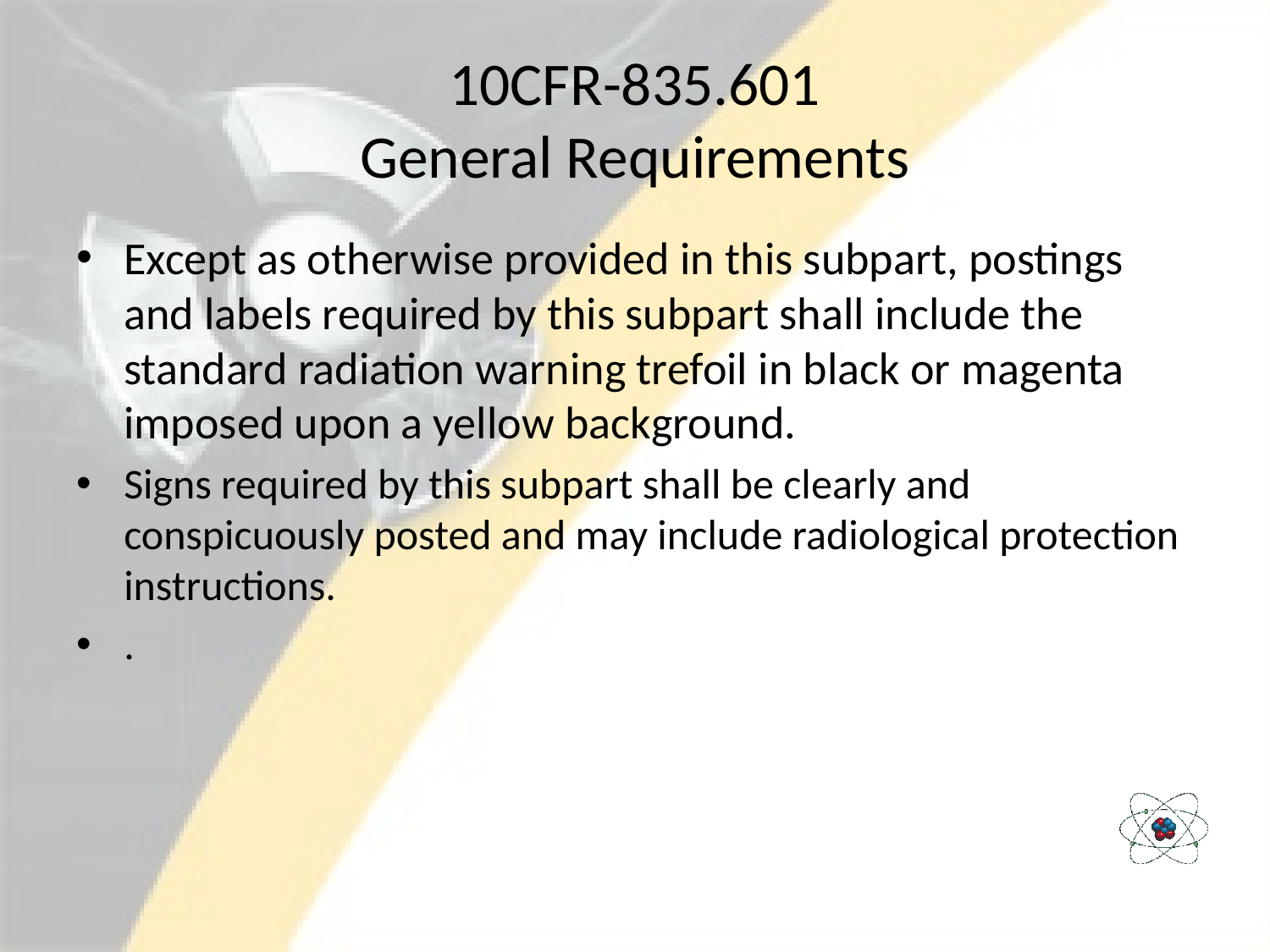

# 10CFR-835.601 General Requirements
Except as otherwise provided in this subpart, postings and labels required by this subpart shall include the standard radiation warning trefoil in black or magenta imposed upon a yellow background.
Signs required by this subpart shall be clearly and conspicuously posted and may include radiological protection instructions.
.